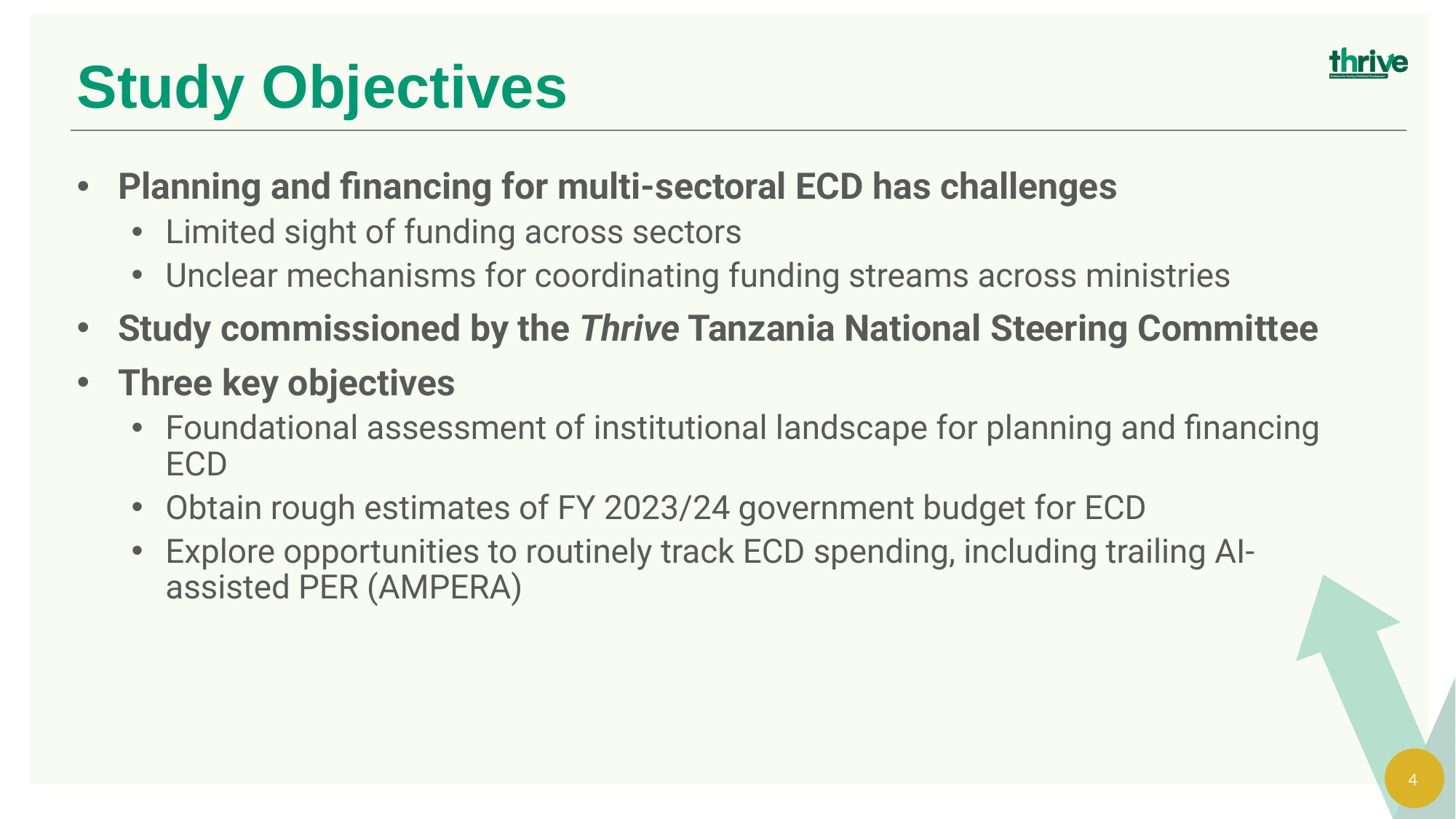

Study Objectives
Planning and financing for multi-sectoral ECD has challenges
Limited sight of funding across sectors
Unclear mechanisms for coordinating funding streams across ministries
Study commissioned by the Thrive Tanzania National Steering Committee
Three key objectives
Foundational assessment of institutional landscape for planning and financing ECD
Obtain rough estimates of FY 2023/24 government budget for ECD
Explore opportunities to routinely track ECD spending, including trailing AI-assisted PER (AMPERA)